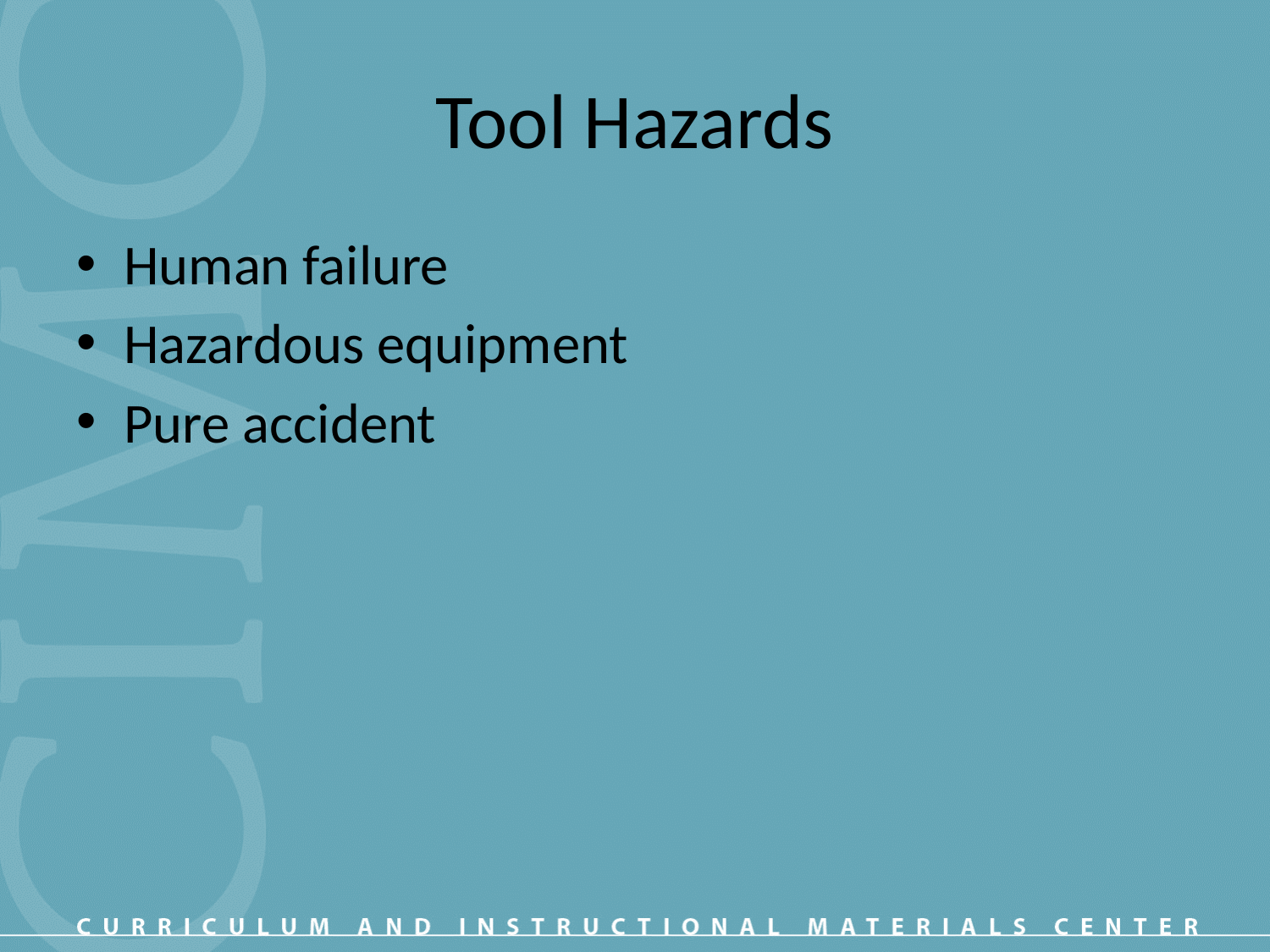

# Tool Hazards
Human failure
Hazardous equipment
Pure accident